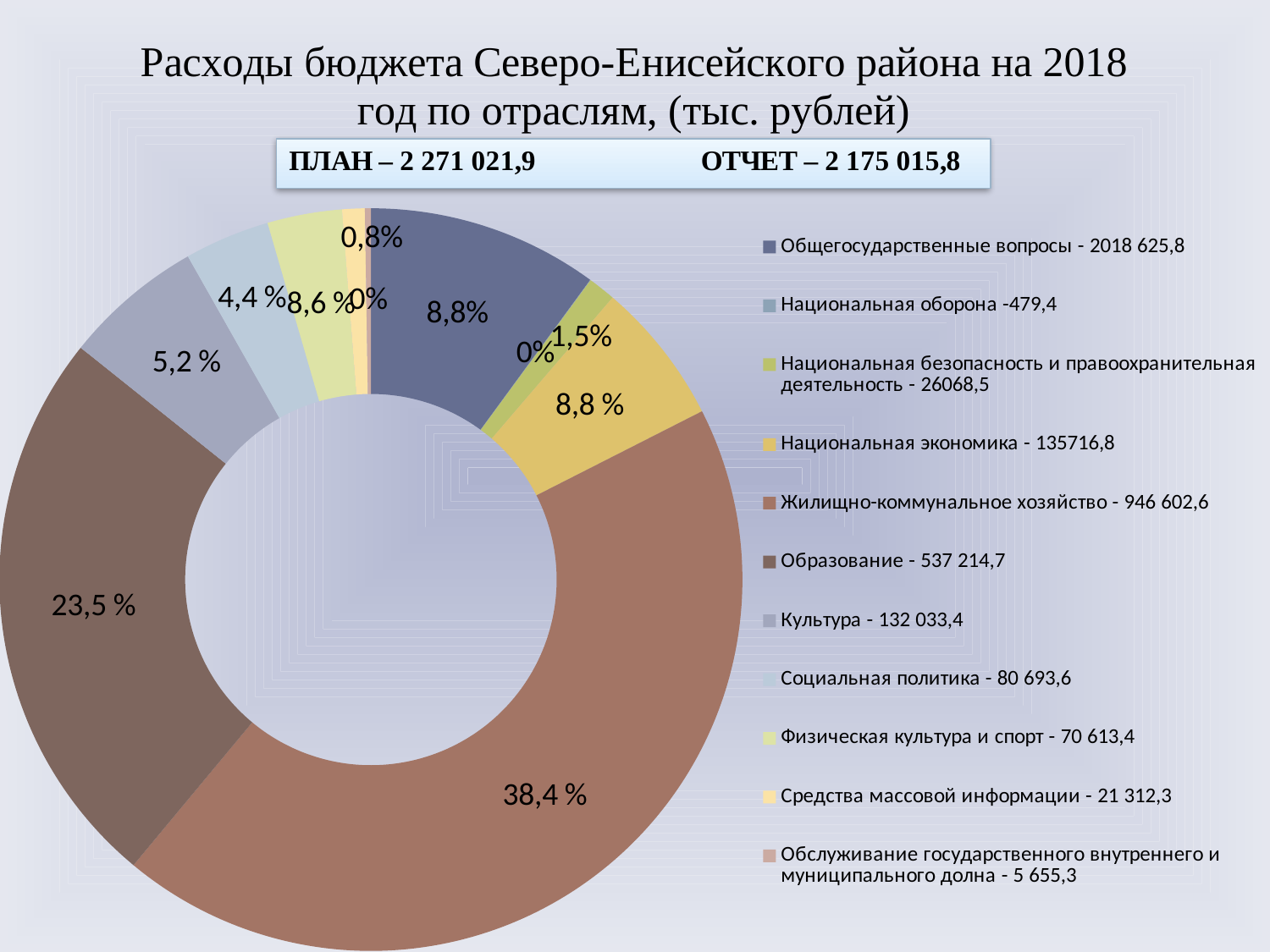

### Chart: Расходы бюджета Северо-Енисейского района на 2018 год по отраслям, (тыс. рублей)

| Category | Расходы на 2017 год по отраслям |
|---|---|
| Общегосударственные вопросы - 2018 625,8 | 218625.8 |
| Национальная оборона -479,4 | 479.4 |
| Национальная безопасность и правоохранительная деятельность - 26068,5 | 26068.5 |
| Национальная экономика - 135716,8 | 135716.8 |
| Жилищно-коммунальное хозяйство - 946 602,6 | 946602.6 |
| Образование - 537 214,7 | 537214.7 |
| Культура - 132 033,4 | 132033.4 |
| Социальная политика - 80 693,6 | 80693.6 |
| Физическая культура и спорт - 70 613,4 | 70613.4 |
| Средства массовой информации - 21 312,3 | 21312.3 |
| Обслуживание государственного внутреннего и муниципального долна - 5 655,3 | 5655.3 |